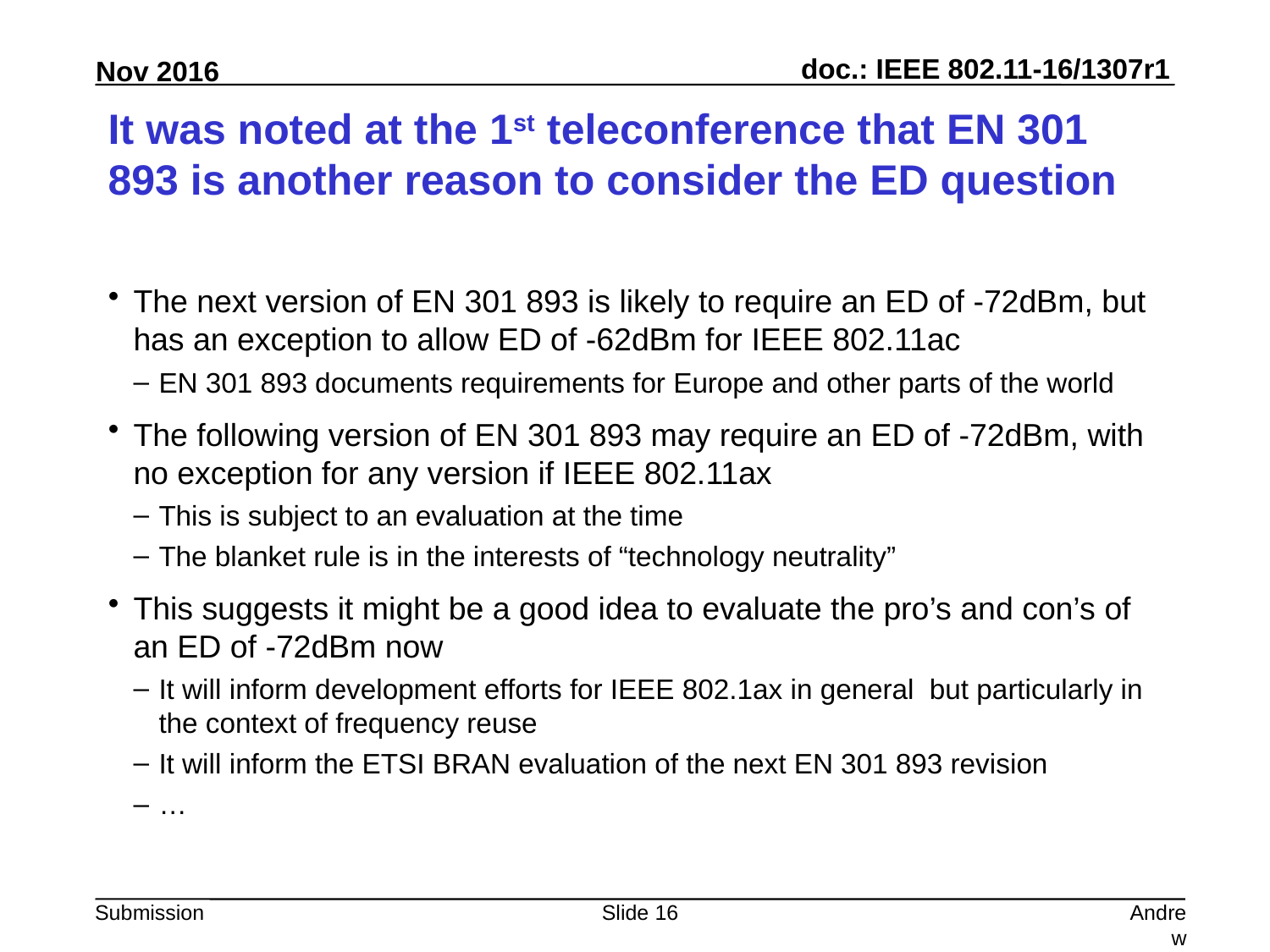

# It was noted at the 1st teleconference that EN 301 893 is another reason to consider the ED question
The next version of EN 301 893 is likely to require an ED of -72dBm, but has an exception to allow ED of -62dBm for IEEE 802.11ac
EN 301 893 documents requirements for Europe and other parts of the world
The following version of EN 301 893 may require an ED of -72dBm, with no exception for any version if IEEE 802.11ax
This is subject to an evaluation at the time
The blanket rule is in the interests of “technology neutrality”
This suggests it might be a good idea to evaluate the pro’s and con’s of an ED of -72dBm now
It will inform development efforts for IEEE 802.1ax in general  but particularly in the context of frequency reuse
It will inform the ETSI BRAN evaluation of the next EN 301 893 revision
…
Slide 16
Andrew Myles, Cisco